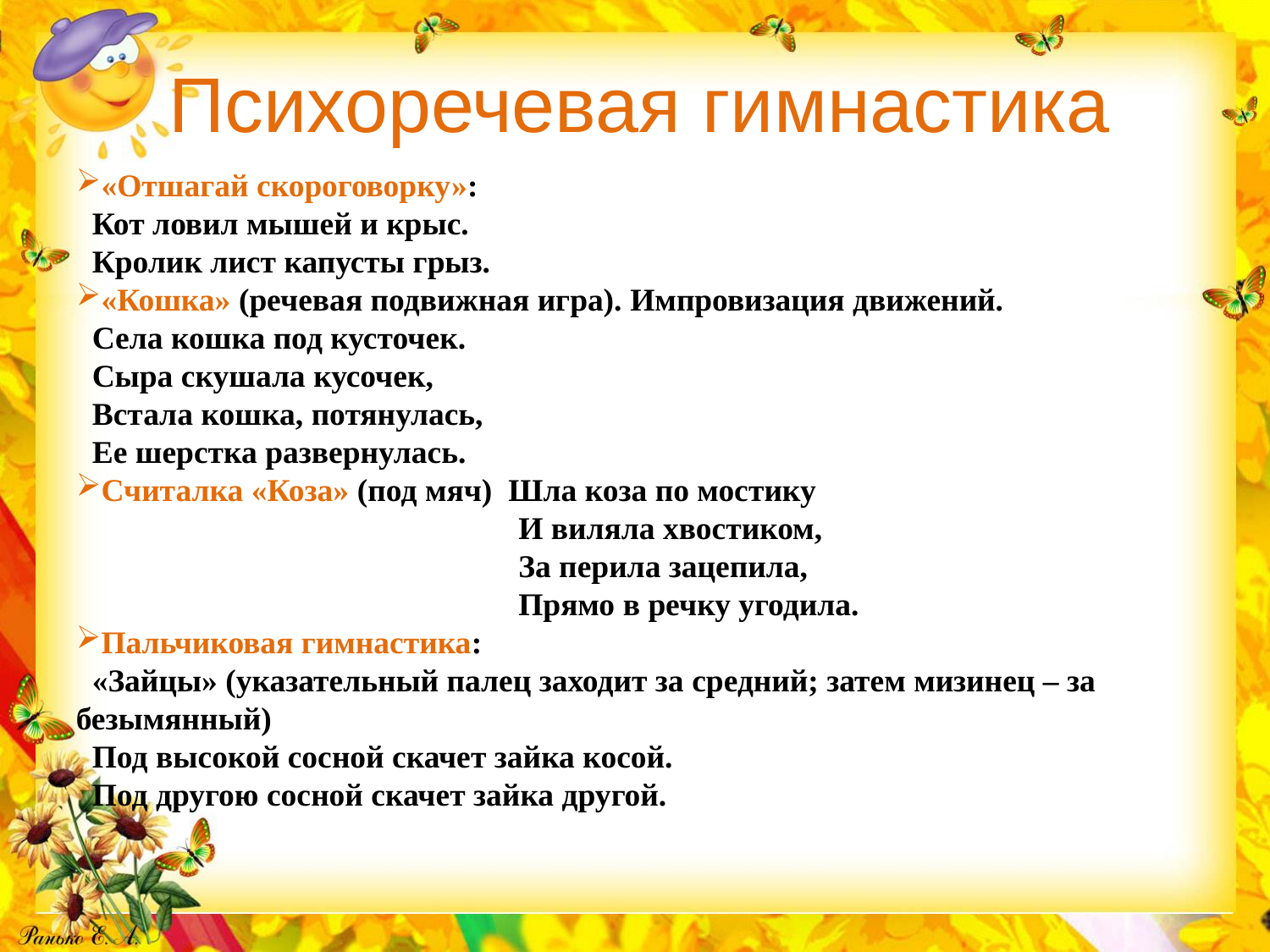

# Психоречевая гимнастика
«Отшагай скороговорку»:
  Кот ловил мышей и крыс.
  Кролик лист капусты грыз.
«Кошка» (речевая подвижная игра). Импровизация движений.
  Села кошка под кусточек.
  Сыра скушала кусочек,
  Встала кошка, потянулась,
  Ее шерстка развернулась.
Считалка «Коза» (под мяч)  Шла коза по мостику
                                                       И виляла хвостиком,
                                                       За перила зацепила,
                                                       Прямо в речку угодила.
Пальчиковая гимнастика:
  «Зайцы» (указательный палец заходит за средний; затем мизинец – за безымянный)
  Под высокой сосной скачет зайка косой.
  Под другою сосной скачет зайка другой.